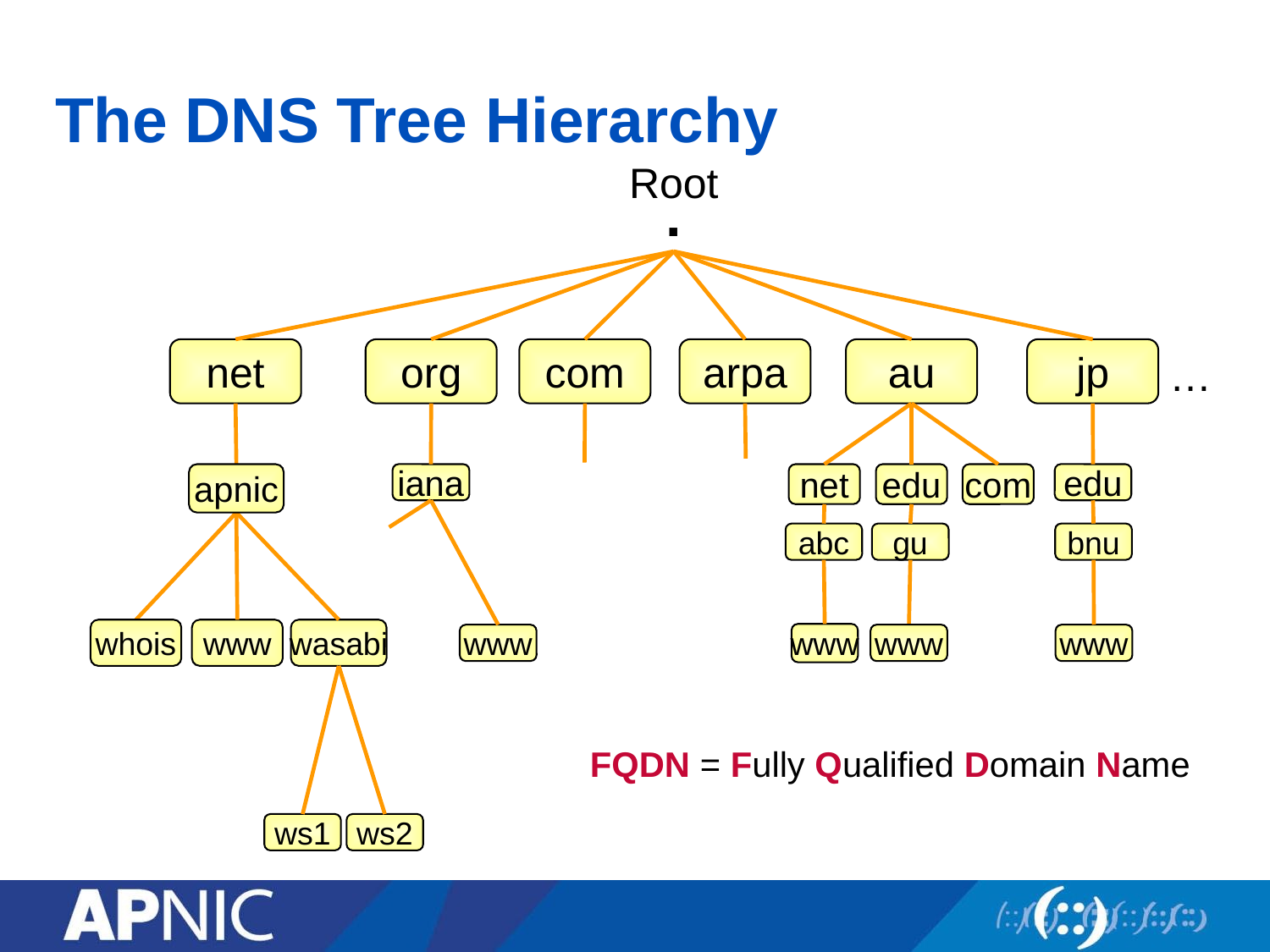

# The DNS Tree Hierarchy
Root
.
net
org
com
arpa
au
jp
…
apnic
net
edu
com
iana
edu
abc
gu
bnu
whois
www
wasabi
www
www
www
www
FQDN = Fully Qualified Domain Name
ws1
ws2